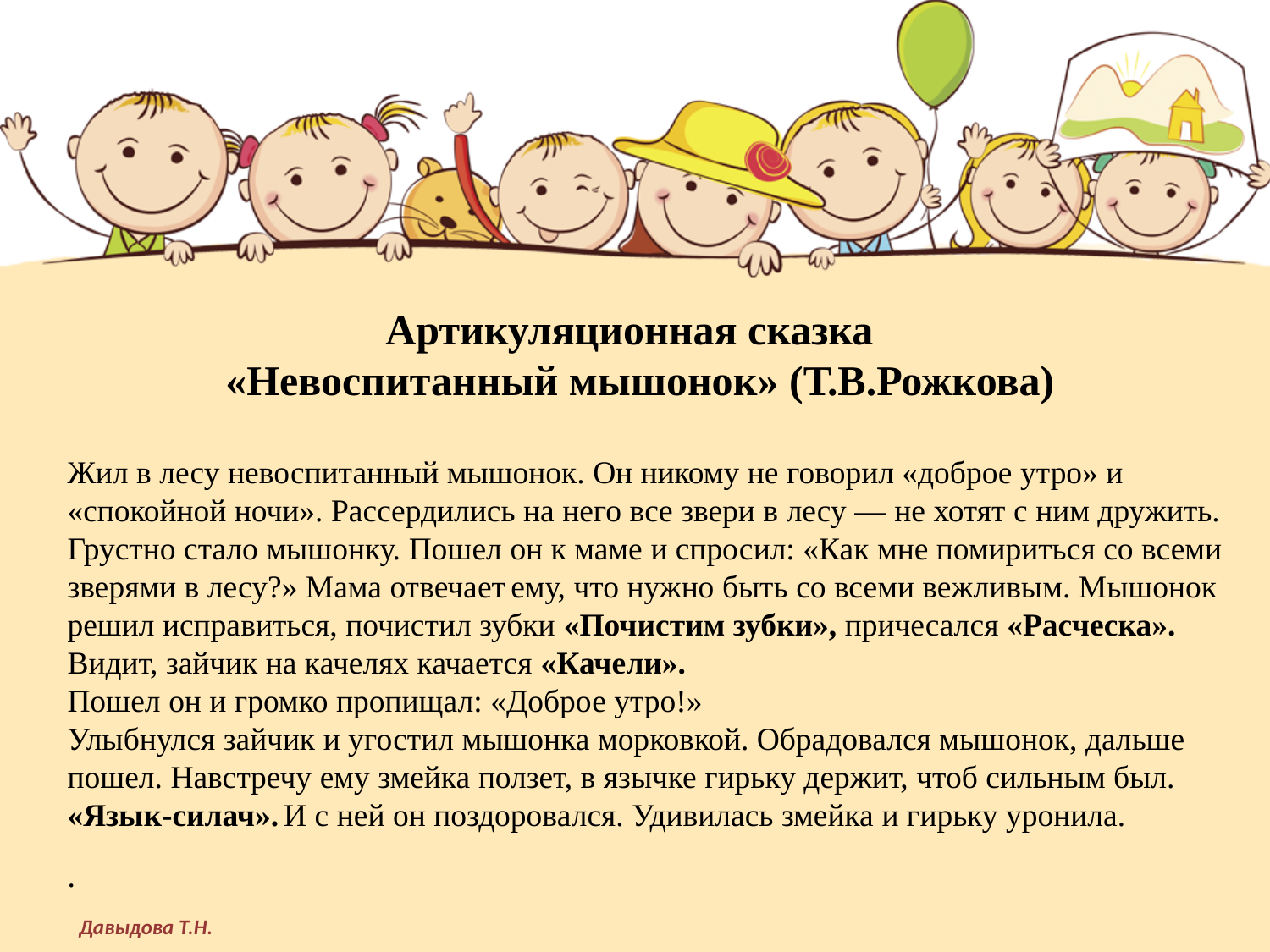

Артикуляционная сказка
«Невоспитанный мышонок» (Т.В.Рожкова)

Жил в лесу невоспитанный мышонок. Он никому не говорил «доброе утро» и «спокойной ночи». Рассердились на него все звери в лесу — не хотят с ним дружить. Грустно стало мышонку. Пошел он к маме и спросил: «Как мне помириться со всеми зверями в лесу?» Мама отвечает ему, что нужно быть со всеми вежливым. Мышонок решил исправиться, почистил зубки «Почистим зубки», причесался «Расческа».
Видит, зайчик на качелях качается «Качели».
Пошел он и громко пропищал: «Доброе утро!»
Улыбнулся зайчик и угостил мышонка морковкой. Обрадовался мышонок, дальше пошел. Навстречу ему змейка ползет, в язычке гирьку держит, чтоб сильным был.
«Язык-силач». И с ней он поздоровался. Удивилась змейка и гирьку уронила.

.
Давыдова Т.Н.